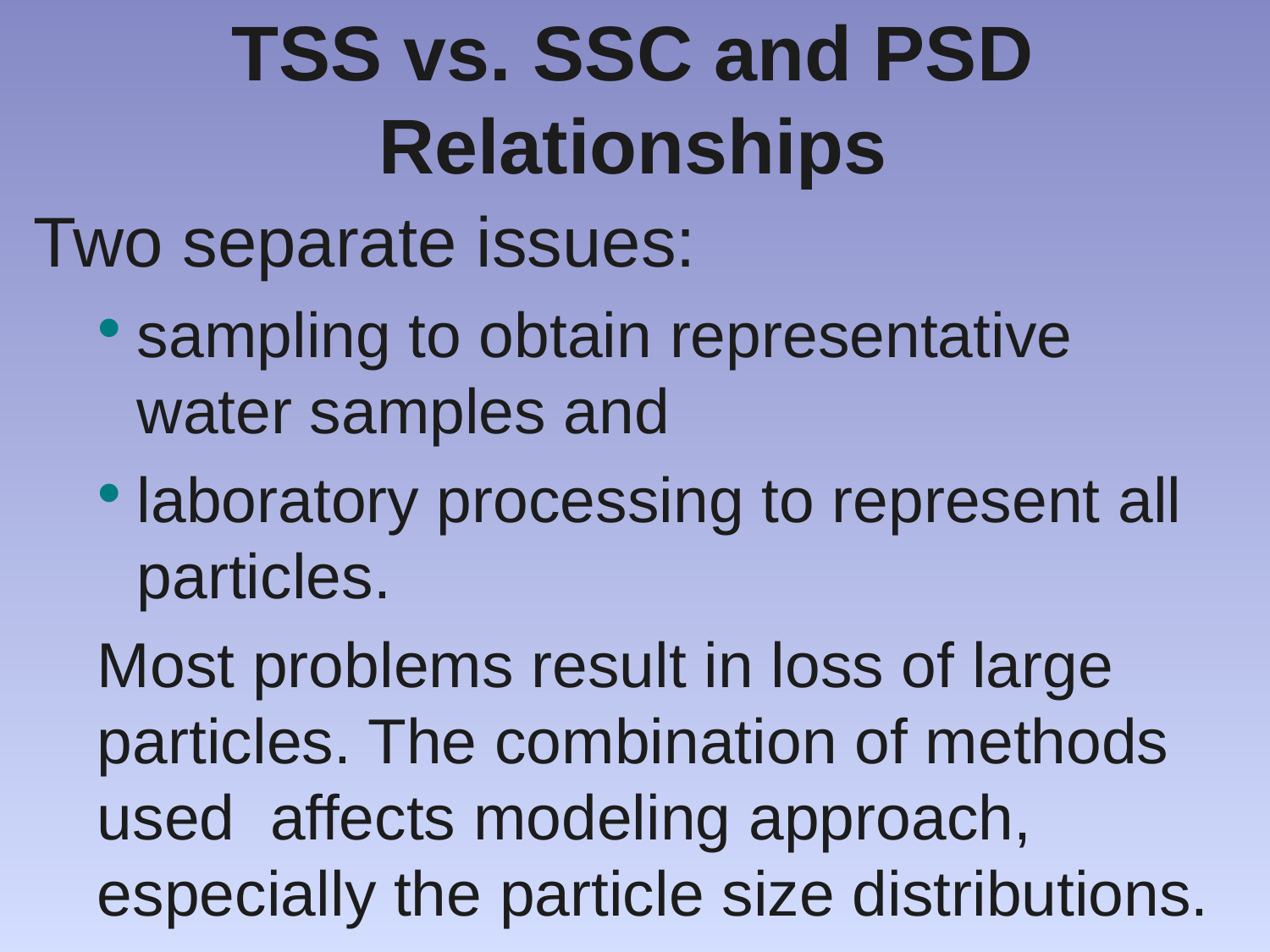

# TSS vs. SSC and PSD Relationships
Two separate issues:
sampling to obtain representative water samples and
laboratory processing to represent all particles.
Most problems result in loss of large particles. The combination of methods used  affects modeling approach, especially the particle size distributions.